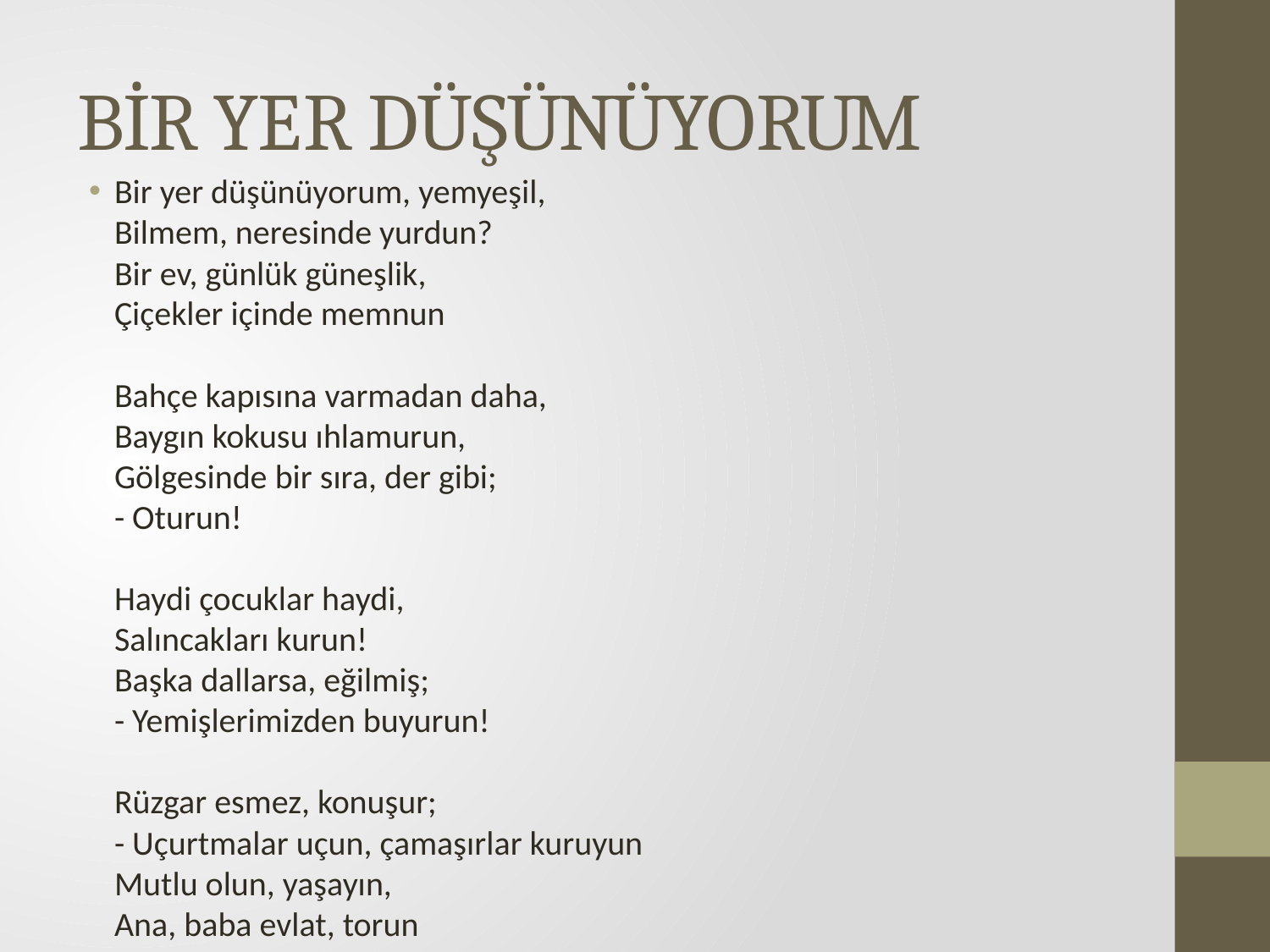

# BİR YER DÜŞÜNÜYORUM

Bir yer düşünüyorum, yemyeşil,
Bilmem, neresinde yurdun?
Bir ev, günlük güneşlik,
Çiçekler içinde memnun
Bahçe kapısına varmadan daha,
Baygın kokusu ıhlamurun,
Gölgesinde bir sıra, der gibi;
- Oturun!
Haydi çocuklar haydi,
Salıncakları kurun!
Başka dallarsa, eğilmiş;
- Yemişlerimizden buyurun!
Rüzgar esmez, konuşur;
- Uçurtmalar uçun, çamaşırlar kuruyun
Mutlu olun, yaşayın,
Ana, baba evlat, torun